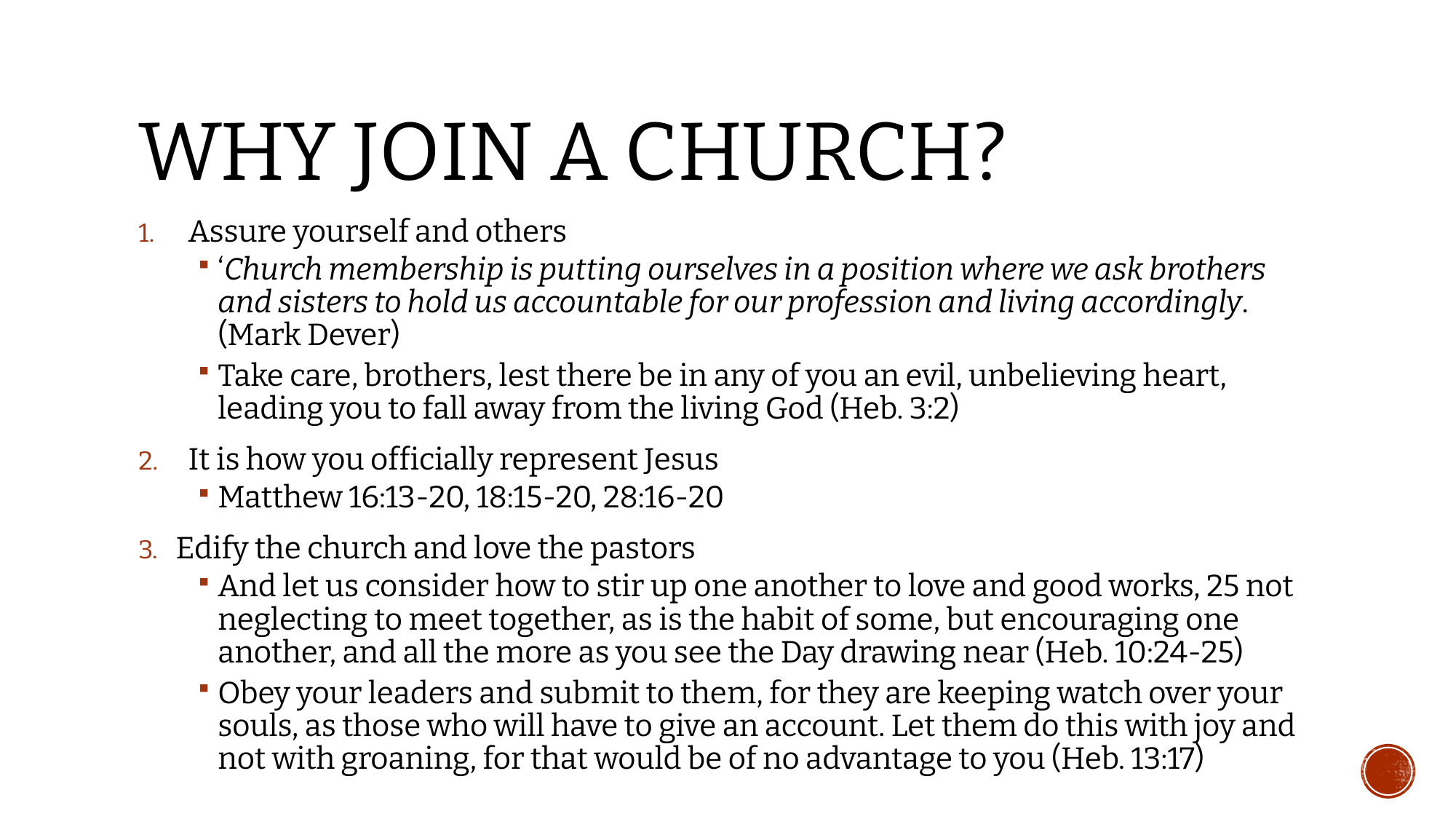

# Why Join a Church?
Assure yourself and others
‘Church membership is putting ourselves in a position where we ask brothers and sisters to hold us accountable for our profession and living accordingly.  (Mark Dever)
Take care, brothers, lest there be in any of you an evil, unbelieving heart, leading you to fall away from the living God (Heb. 3:2)
It is how you officially represent Jesus
Matthew 16:13-20, 18:15-20, 28:16-20
Edify the church and love the pastors
And let us consider how to stir up one another to love and good works, 25 not neglecting to meet together, as is the habit of some, but encouraging one another, and all the more as you see the Day drawing near (Heb. 10:24-25)
Obey your leaders and submit to them, for they are keeping watch over your souls, as those who will have to give an account. Let them do this with joy and not with groaning, for that would be of no advantage to you (Heb. 13:17)